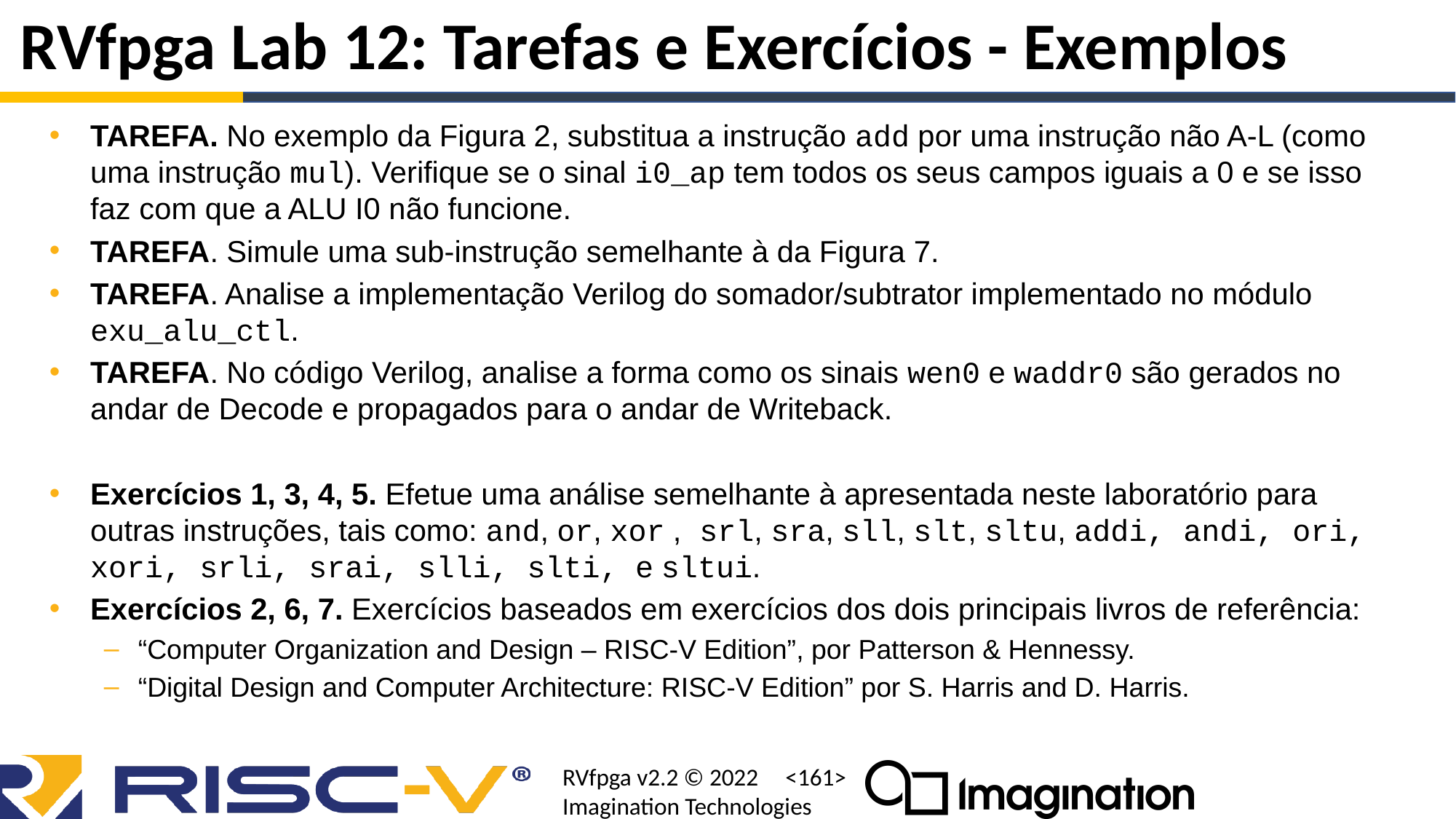

# RVfpga Lab 12: Tarefas e Exercícios - Exemplos
TAREFA. No exemplo da Figura 2, substitua a instrução add por uma instrução não A-L (como uma instrução mul). Verifique se o sinal i0_ap tem todos os seus campos iguais a 0 e se isso faz com que a ALU I0 não funcione.
TAREFA. Simule uma sub-instrução semelhante à da Figura 7.
TAREFA. Analise a implementação Verilog do somador/subtrator implementado no módulo exu_alu_ctl.
TAREFA. No código Verilog, analise a forma como os sinais wen0 e waddr0 são gerados no andar de Decode e propagados para o andar de Writeback.

Exercícios 1, 3, 4, 5. Efetue uma análise semelhante à apresentada neste laboratório para outras instruções, tais como: and, or, xor , srl, sra, sll, slt, sltu, addi, andi, ori, xori, srli, srai, slli, slti, e sltui.
Exercícios 2, 6, 7. Exercícios baseados em exercícios dos dois principais livros de referência:
“Computer Organization and Design – RISC-V Edition”, por Patterson & Hennessy.
“Digital Design and Computer Architecture: RISC-V Edition” por S. Harris and D. Harris.